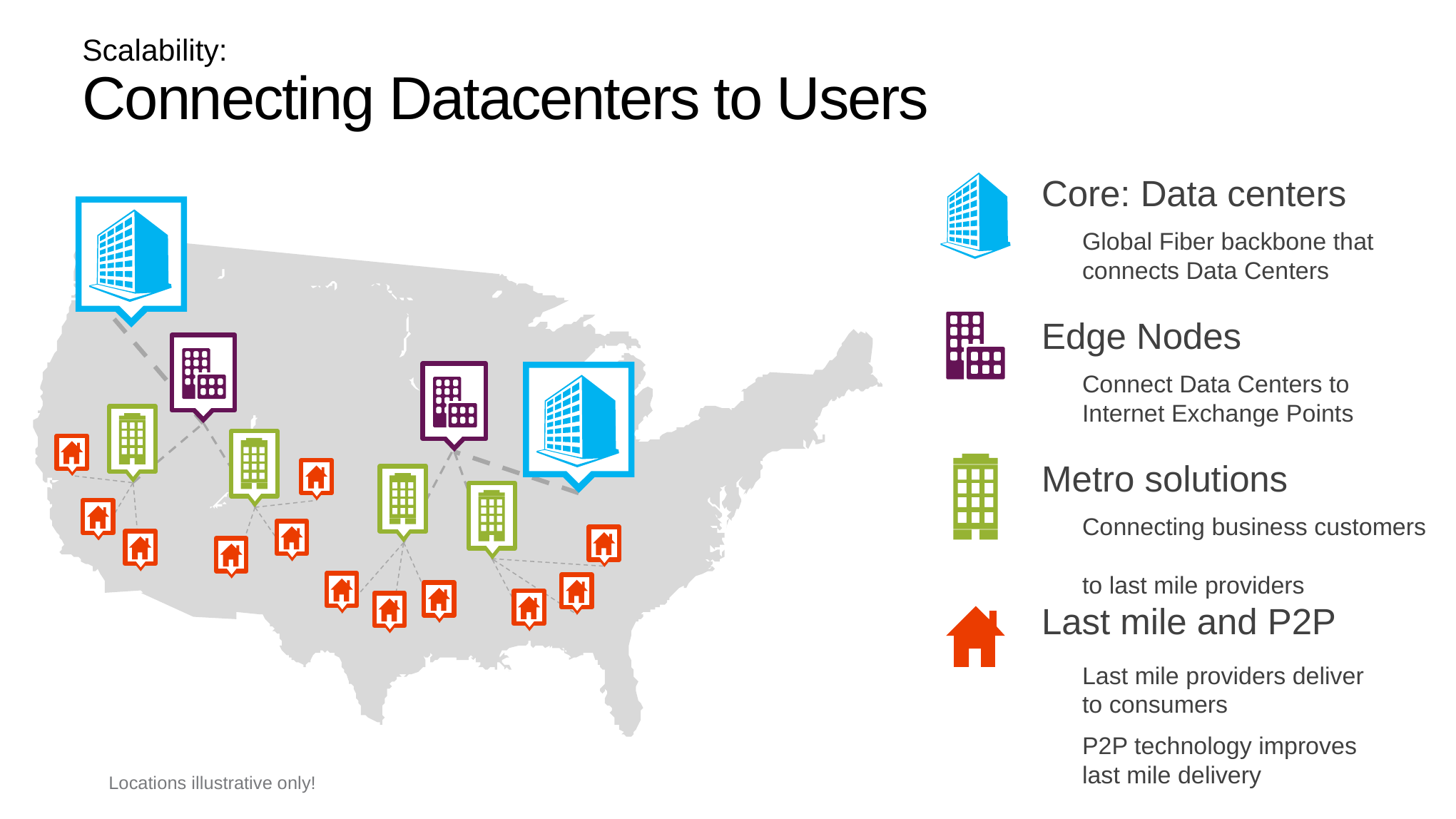

Scalability:
Connecting Datacenters to Users
Core: Data centers
Global Fiber backbone that
connects Data Centers

Edge Nodes
Connect Data Centers to
Internet Exchange Points

Metro solutions
Connecting business customers
to last mile providers

Last mile and P2P
Last mile providers deliver
to consumers
P2P technology improves
last mile delivery

Locations illustrative only!